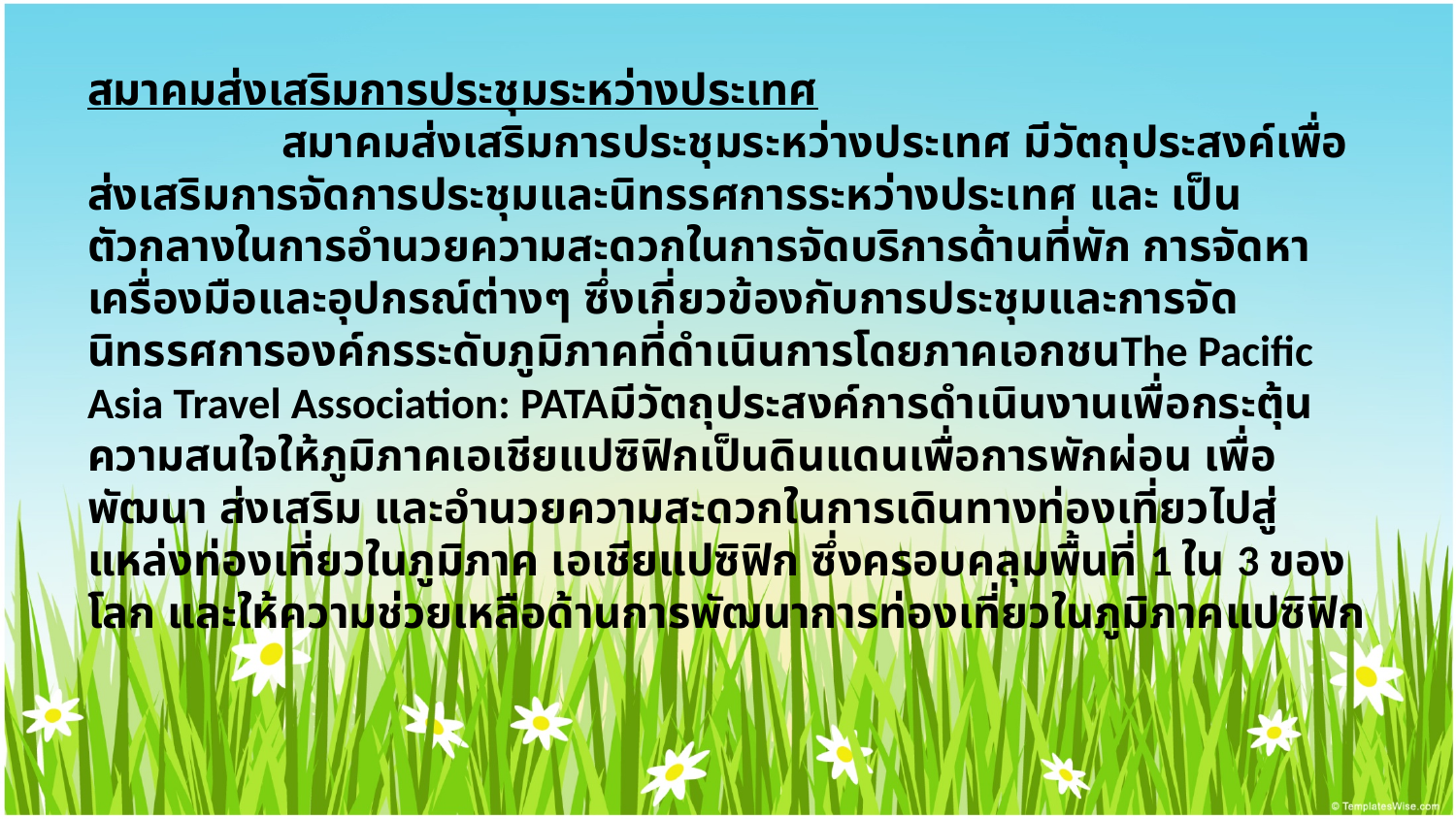

สมาคมส่งเสริมการประชุมระหว่างประเทศ
                สมาคมส่งเสริมการประชุมระหว่างประเทศ มีวัตถุประสงค์เพื่อส่งเสริมการจัดการประชุมและนิทรรศการระหว่างประเทศ และ เป็นตัวกลางในการอำนวยความสะดวกในการจัดบริการด้านที่พัก การจัดหาเครื่องมือและอุปกรณ์ต่างๆ ซึ่งเกี่ยวข้องกับการประชุมและการจัดนิทรรศการองค์กรระดับภูมิภาคที่ดำเนินการโดยภาคเอกชนThe Pacific Asia Travel Association: PATAมีวัตถุประสงค์การดำเนินงานเพื่อกระตุ้นความสนใจให้ภูมิภาคเอเชียแปซิฟิกเป็นดินแดนเพื่อการพักผ่อน เพื่อ พัฒนา ส่งเสริม และอำนวยความสะดวกในการเดินทางท่องเที่ยวไปสู่แหล่งท่องเที่ยวในภูมิภาค เอเชียแปซิฟิก ซึ่งครอบคลุมพื้นที่ 1 ใน 3 ของโลก และให้ความช่วยเหลือด้านการพัฒนาการท่องเที่ยวในภูมิภาคแปซิฟิก